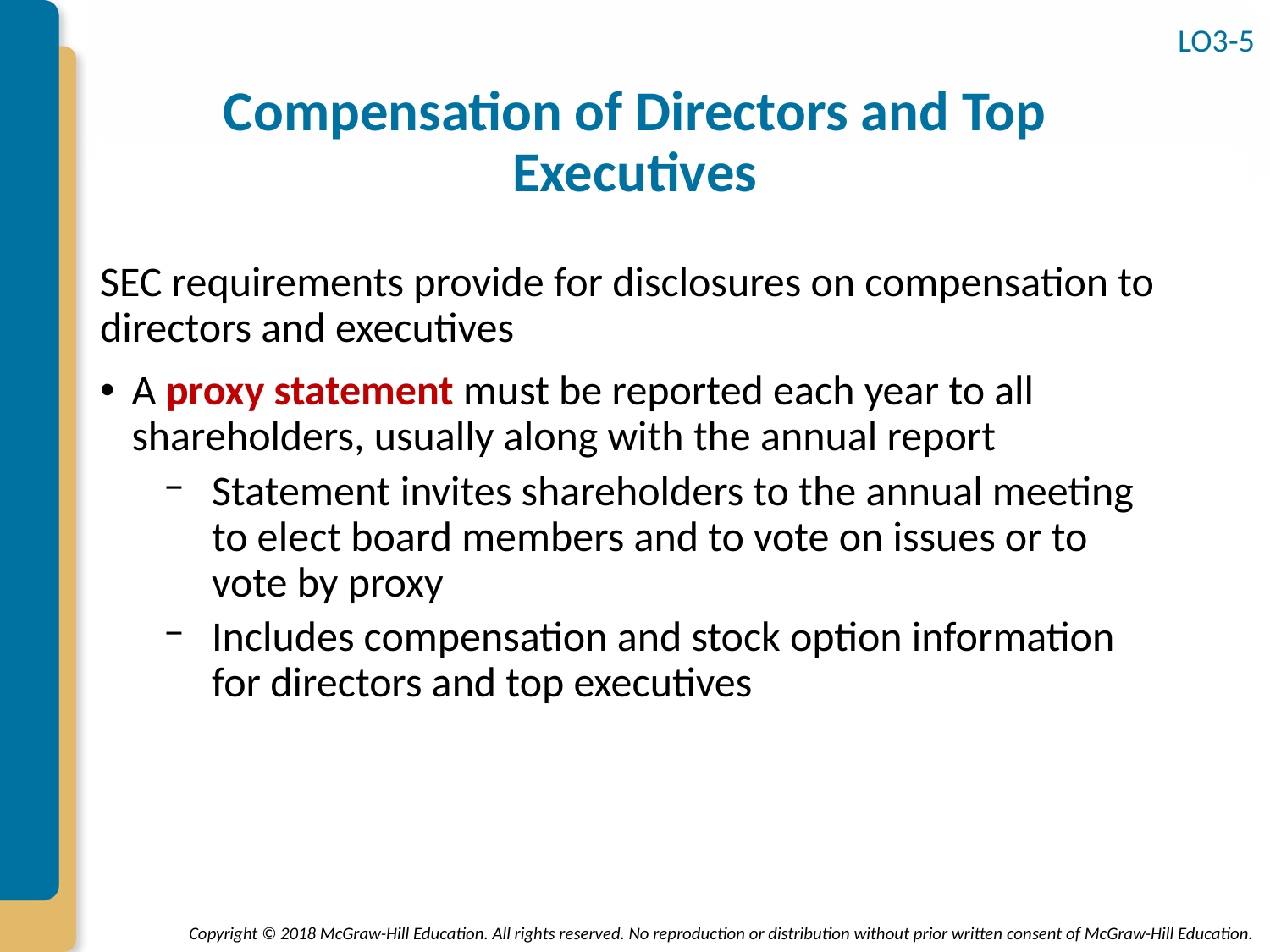

LO3-5
# Compensation of Directors and Top Executives
SEC requirements provide for disclosures on compensation to directors and executives
A proxy statement must be reported each year to all shareholders, usually along with the annual report
Statement invites shareholders to the annual meeting to elect board members and to vote on issues or to vote by proxy
Includes compensation and stock option information for directors and top executives